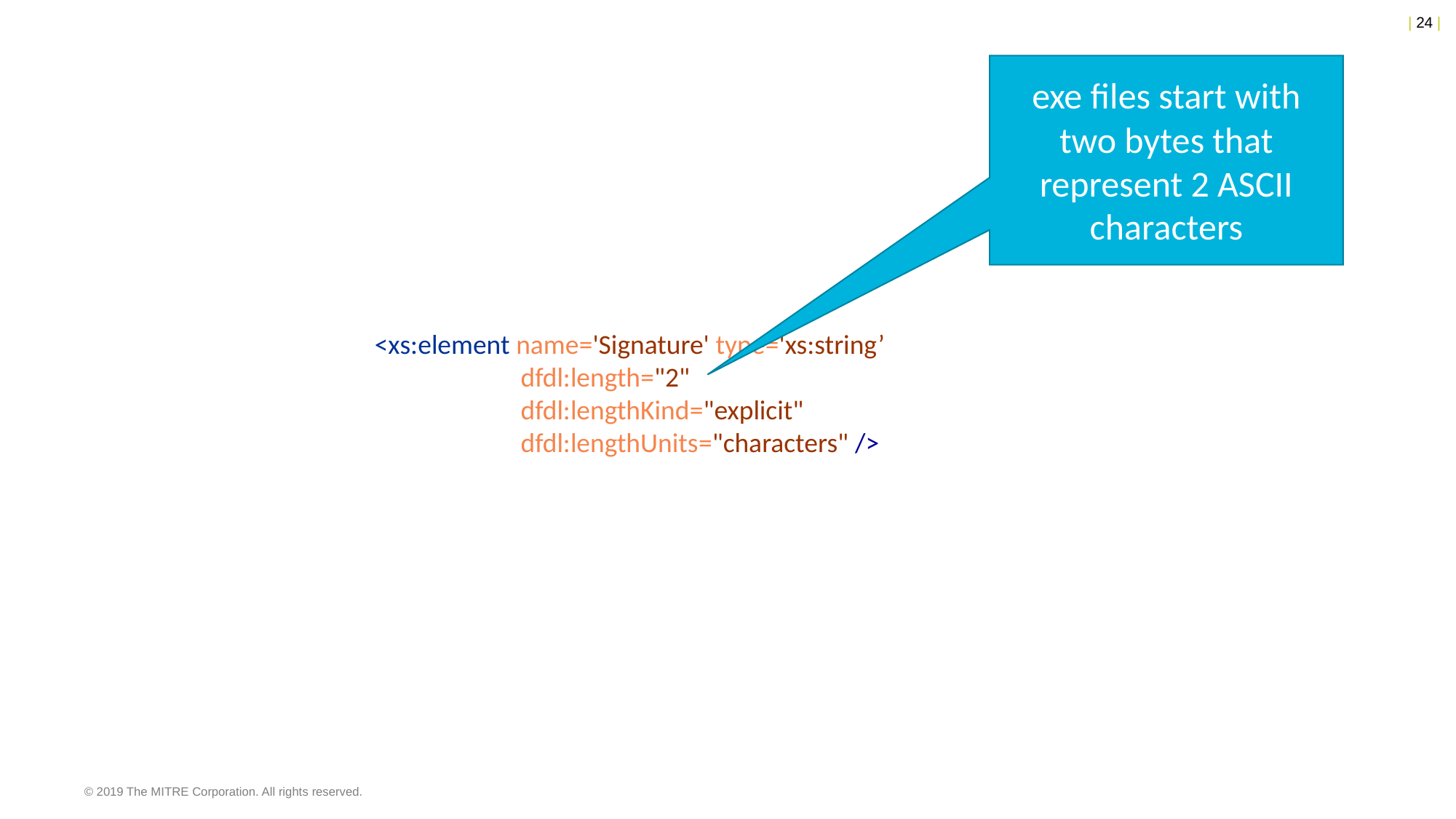

exe files start with two bytes that represent 2 ASCII characters
<xs:element name='Signature' type='xs:string’
  	      dfdl:length="2"
  	      dfdl:lengthKind="explicit"
  	      dfdl:lengthUnits="characters" />
© 2019 The MITRE Corporation. All rights reserved.